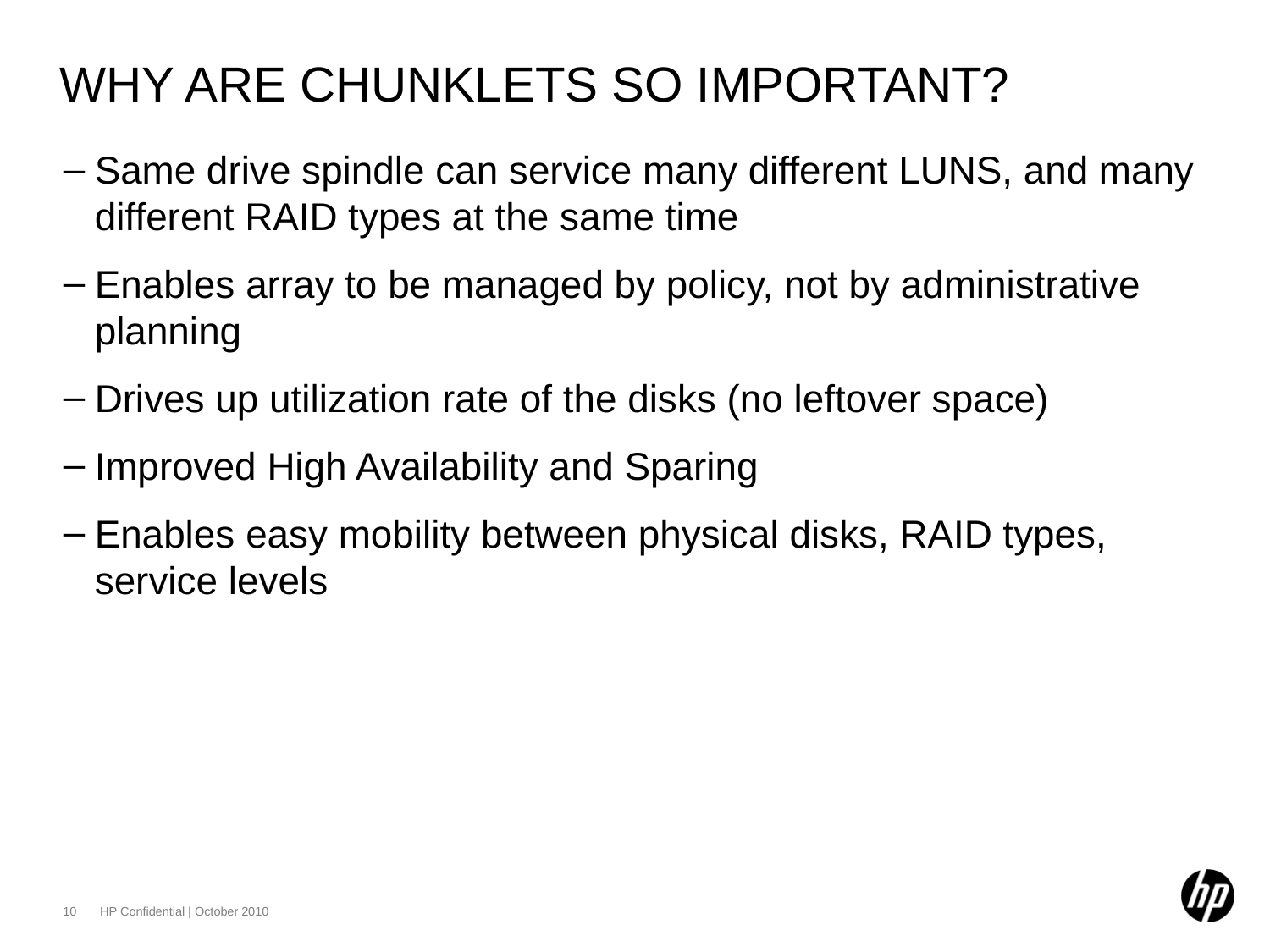

# Why are Chunklets so Important?
Same drive spindle can service many different LUNS, and many different RAID types at the same time
Enables array to be managed by policy, not by administrative planning
Drives up utilization rate of the disks (no leftover space)
Improved High Availability and Sparing
Enables easy mobility between physical disks, RAID types, service levels